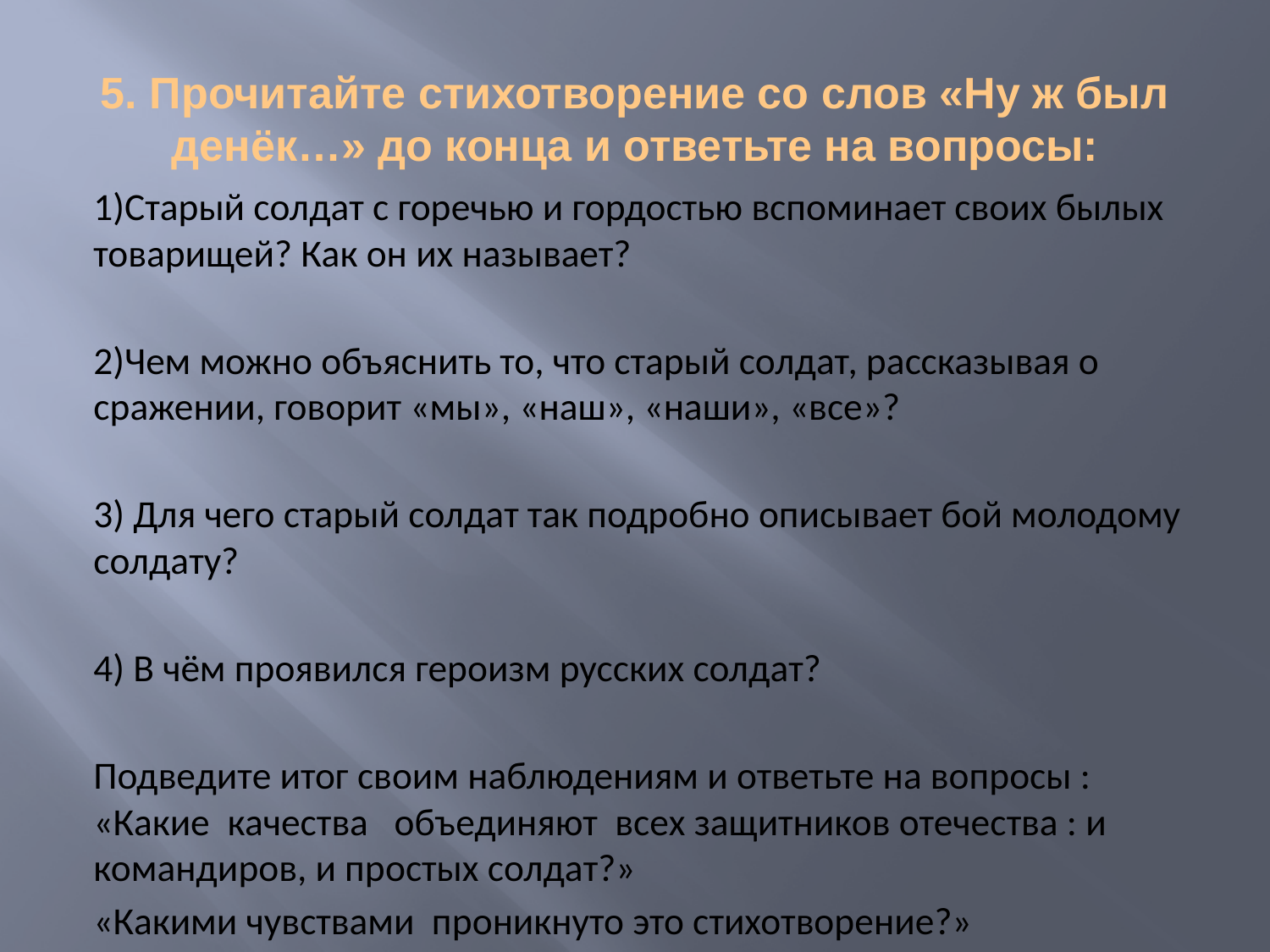

# 5. Прочитайте стихотворение со слов «Ну ж был денёк…» до конца и ответьте на вопросы:
1)Старый солдат с горечью и гордостью вспоминает своих былых товарищей? Как он их называет?

2)Чем можно объяснить то, что старый солдат, рассказывая о сражении, говорит «мы», «наш», «наши», «все»?

3) Для чего старый солдат так подробно описывает бой молодому солдату?

4) В чём проявился героизм русских солдат?

Подведите итог своим наблюдениям и ответьте на вопросы :  «Какие  качества   объединяют  всех защитников отечества : и командиров, и простых солдат?»
«Какими чувствами  проникнуто это стихотворение?»